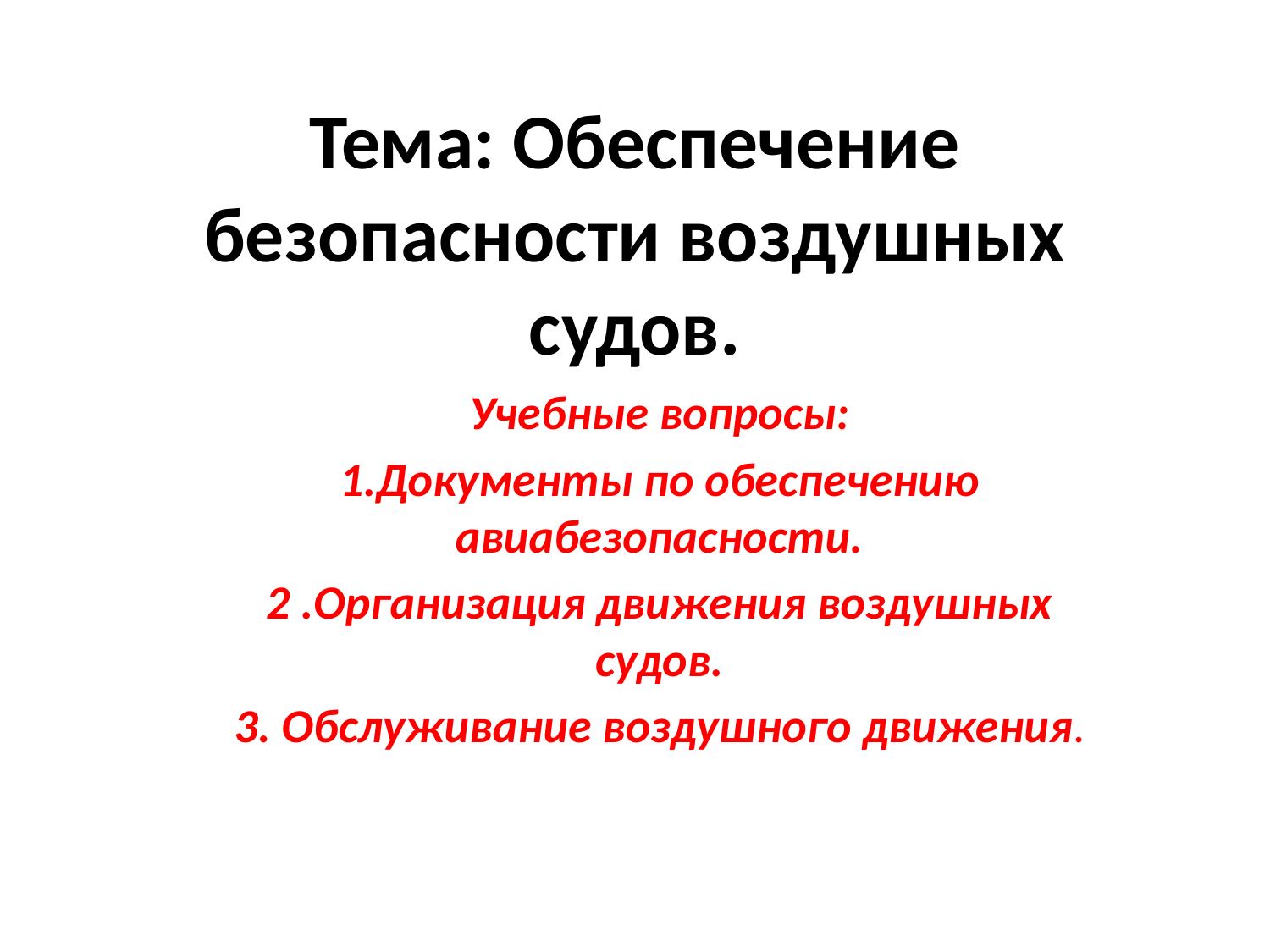

# Тема: Обеспечение безопасности воздушных судов.
Учебные вопросы:
1.Документы по обеспечению авиабезопасности.
2 .Организация движения воздушных судов.
3. Обслуживание воздушного движения.